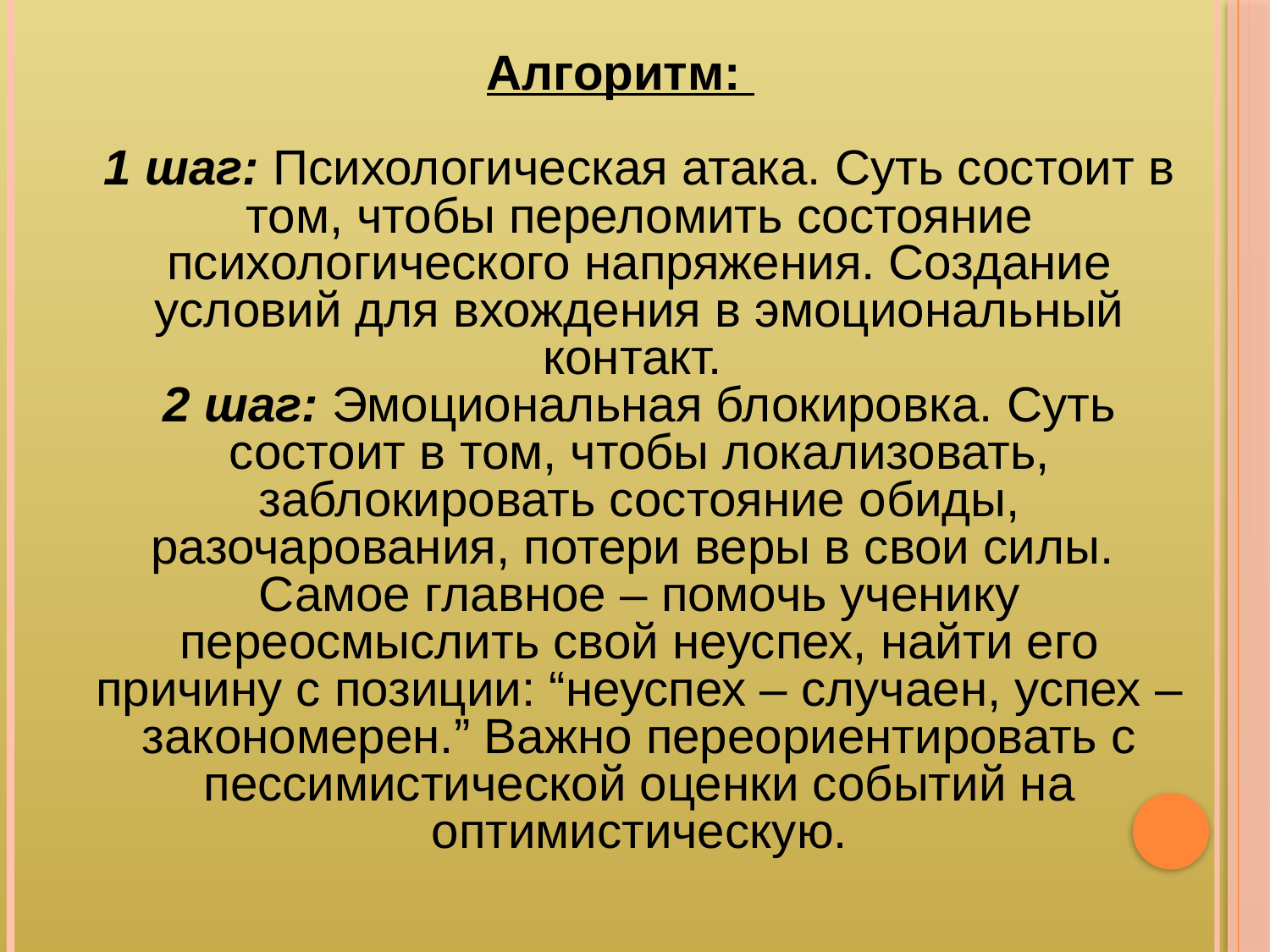

Алгоритм:
1 шаг: Психологическая атака. Суть состоит в том, чтобы переломить состояние психологического напряжения. Создание условий для вхождения в эмоциональный контакт.
2 шаг: Эмоциональная блокировка. Суть состоит в том, чтобы локализовать, заблокировать состояние обиды, разочарования, потери веры в свои силы.
Самое главное – помочь ученику переосмыслить свой неуспех, найти его причину с позиции: “неуспех – случаен, успех – закономерен.” Важно переориентировать с пессимистической оценки событий на оптимистическую.